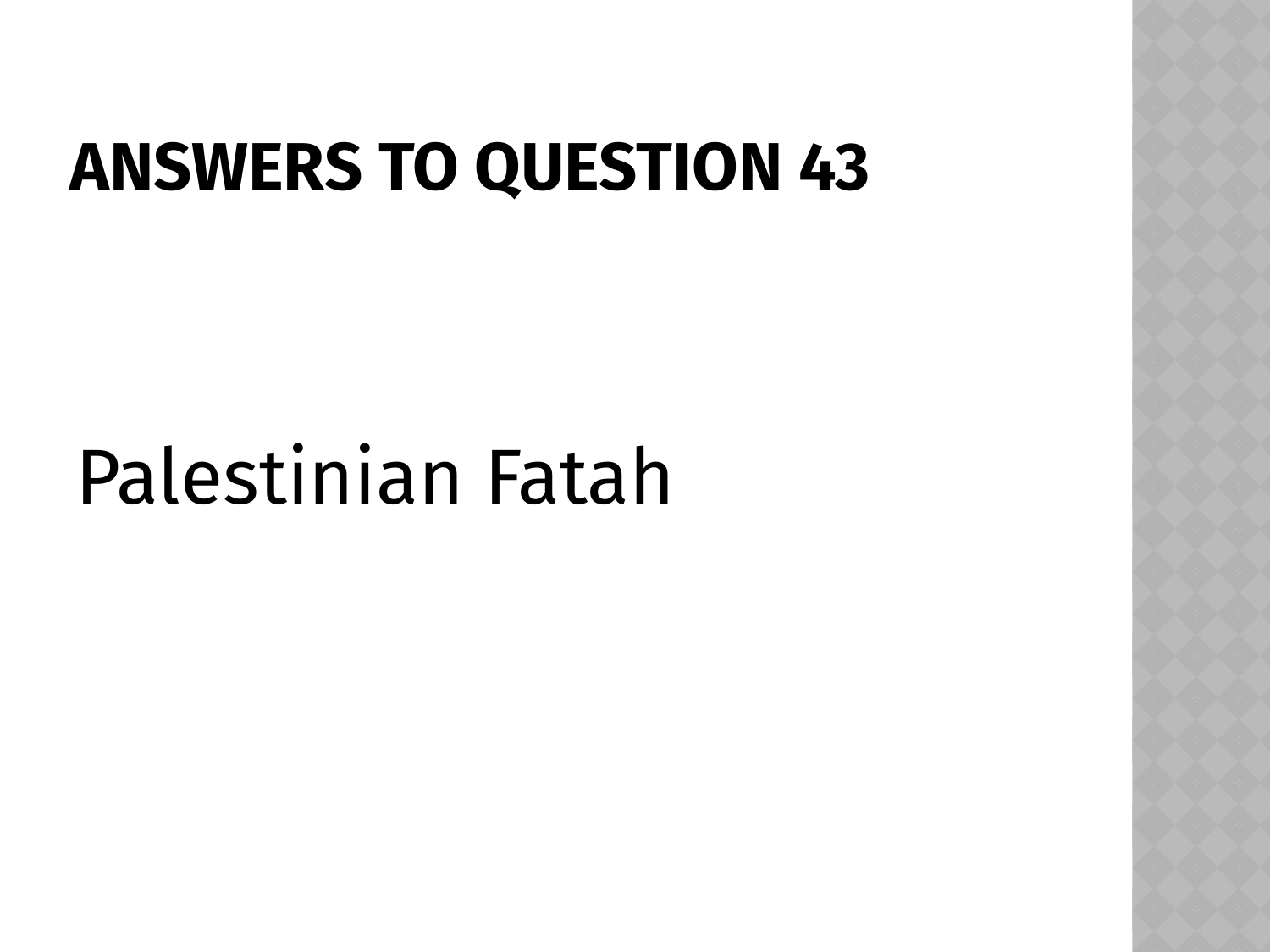

# Answers to question 43

Palestinian Fatah